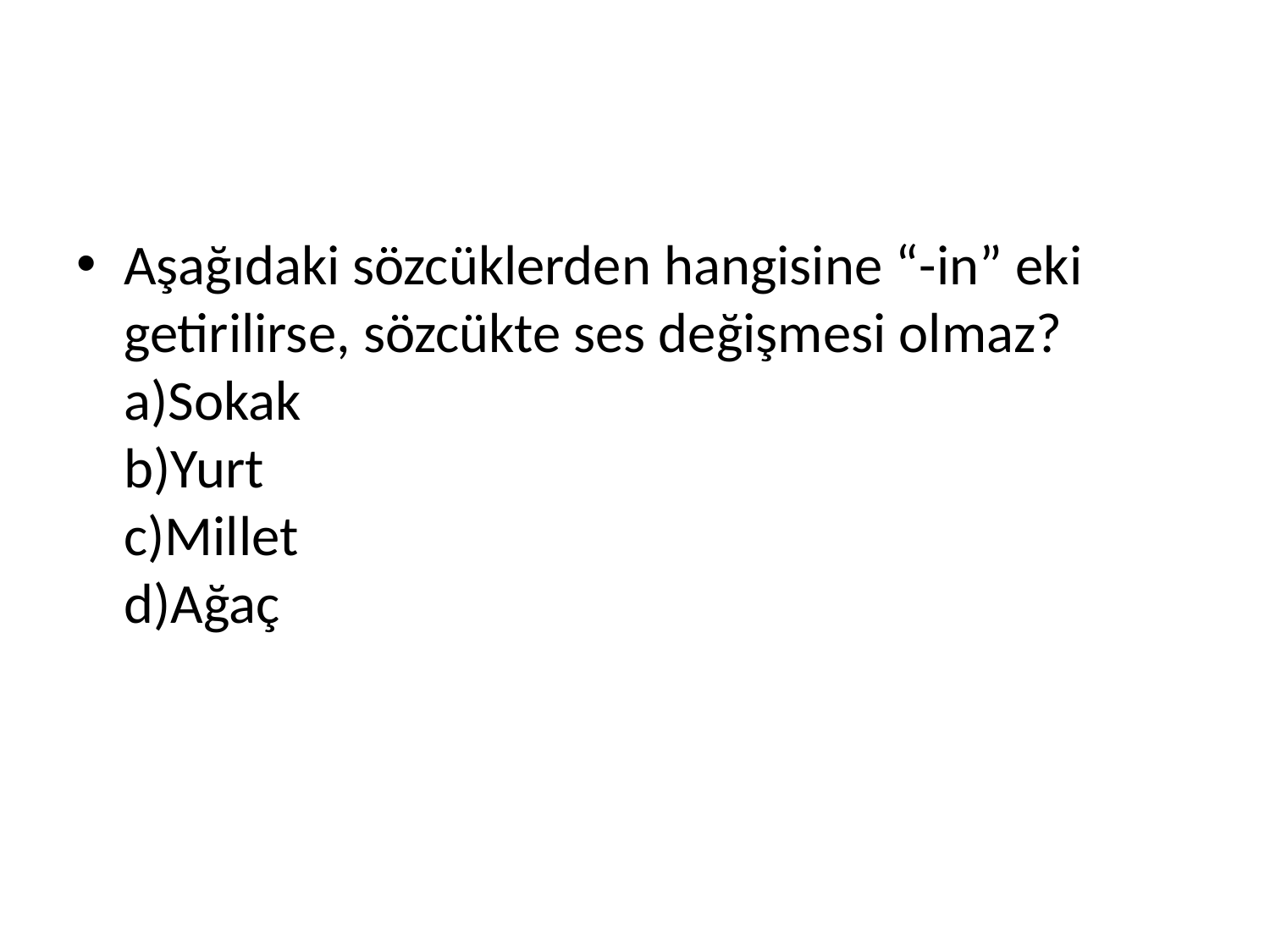

#
Aşağıdaki sözcüklerden hangisine “-in” eki getirilirse, sözcükte ses değişmesi olmaz? 
a)Sokak 
b)Yurt 
c)Millet 
d)Ağaç